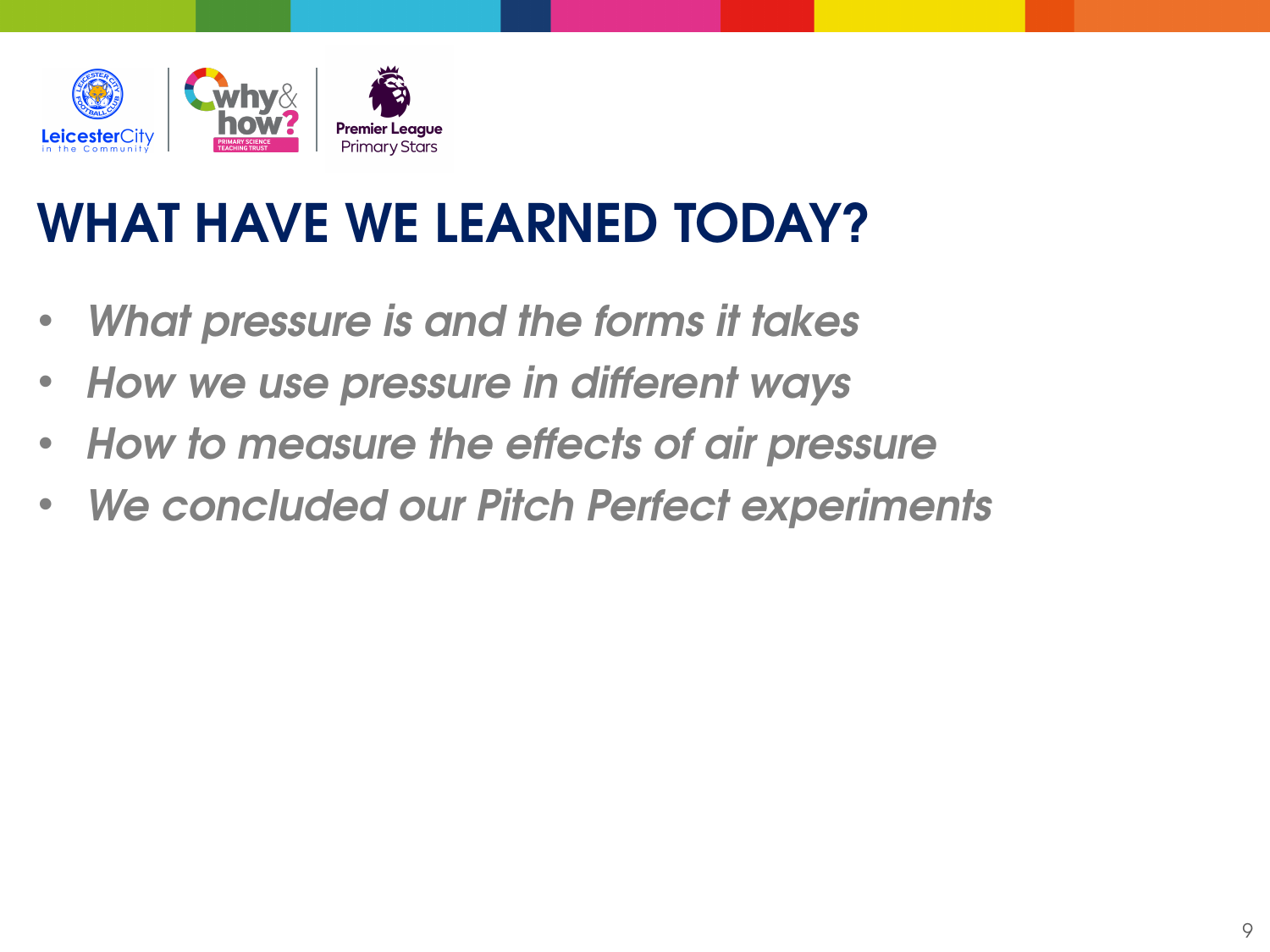

WHAT HAVE WE LEARNED TODAY?

What pressure is and the forms it takes
How we use pressure in different ways
How to measure the effects of air pressure
We concluded our Pitch Perfect experiments
9